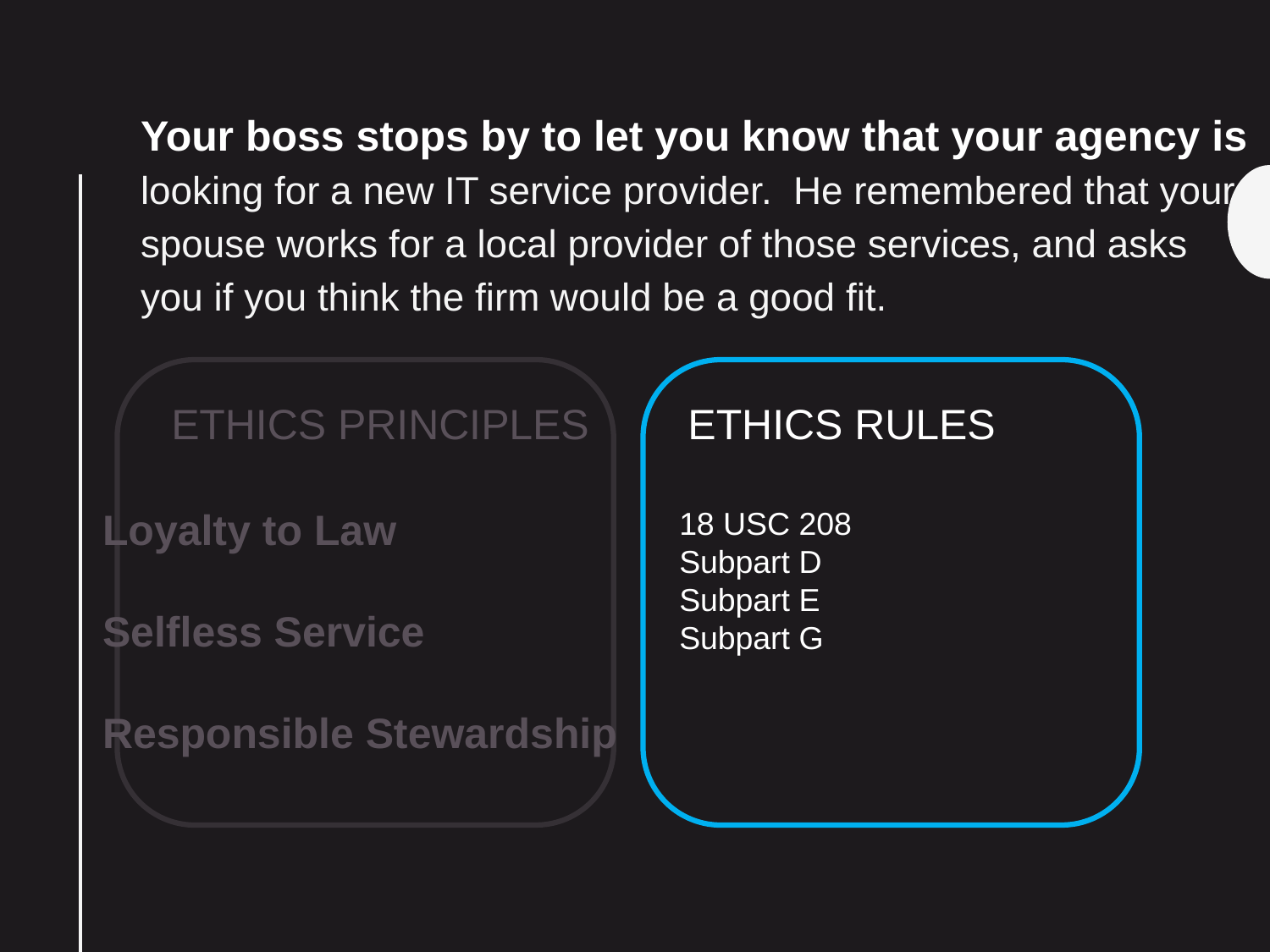

Your boss stops by to let you know that your agency is looking for a new IT service provider.  He remembered that your spouse works for a local provider of those services, and asks you if you think the firm would be a good fit.

ETHICS RULES
ETHICS PRINCIPLES
18 USC 208
Subpart D
Subpart E
Subpart G
Loyalty to Law

Selfless Service

Responsible Stewardship